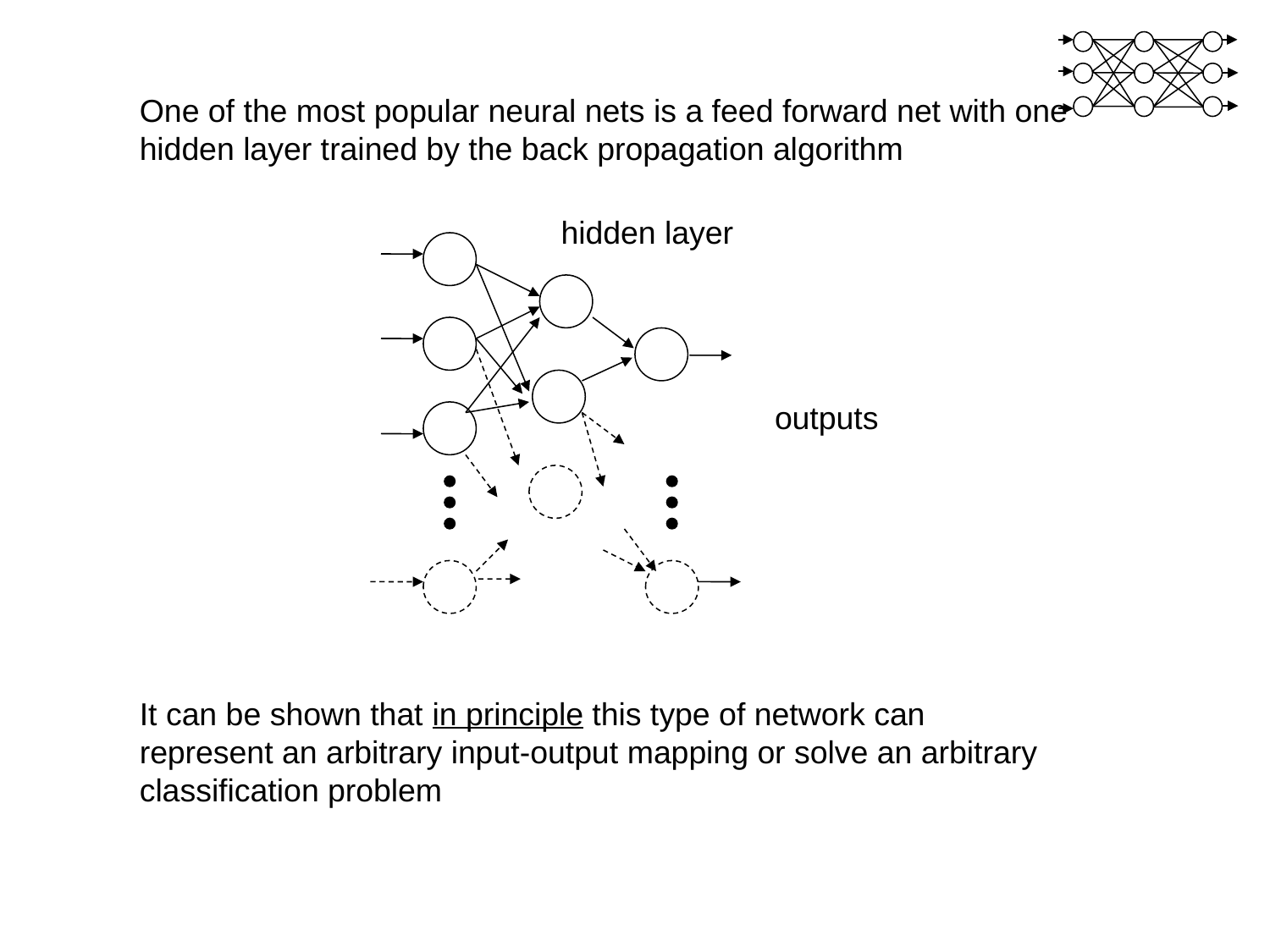

One of the most popular neural nets is a feed forward net with one hidden layer trained by the back propagation algorithm
hidden layer

outputs

It can be shown that in principle this type of network can represent an arbitrary input-output mapping or solve an arbitrary
classification problem